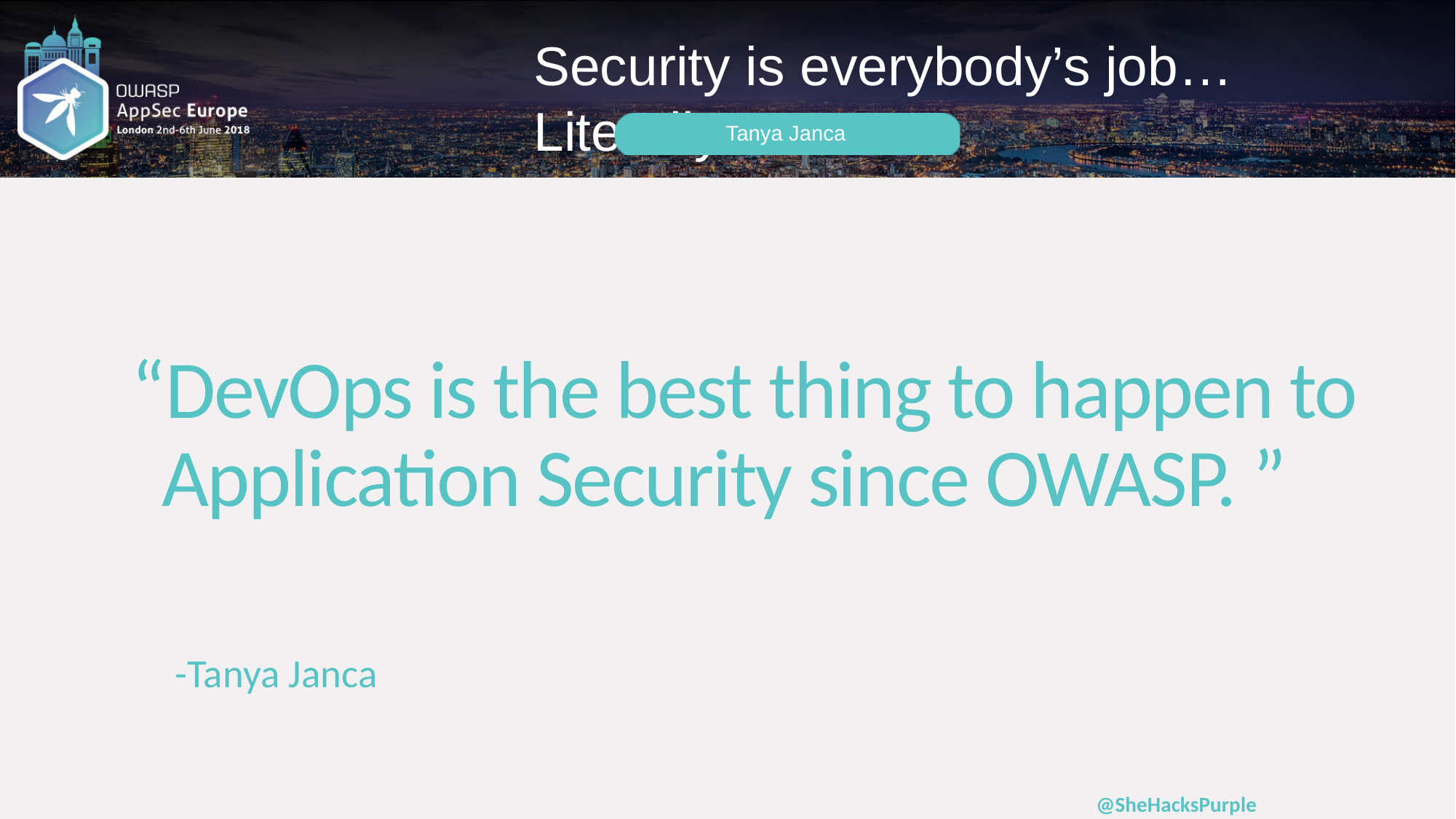

“DevOps is the best thing to happen to Application Security since OWASP. ”
-Tanya Janca
@SheHacksPurple